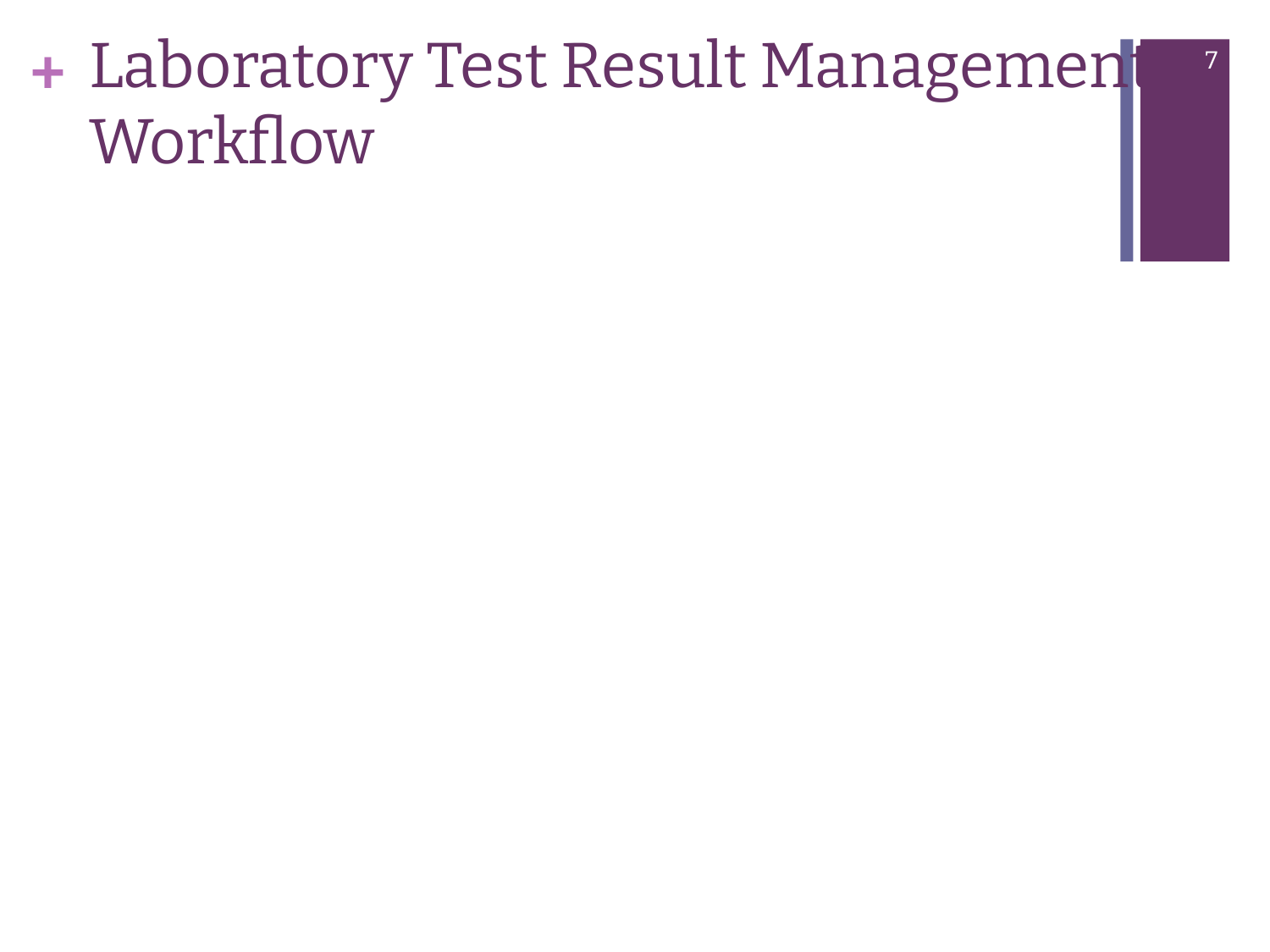

# Laboratory Test Result Management Workflow
7